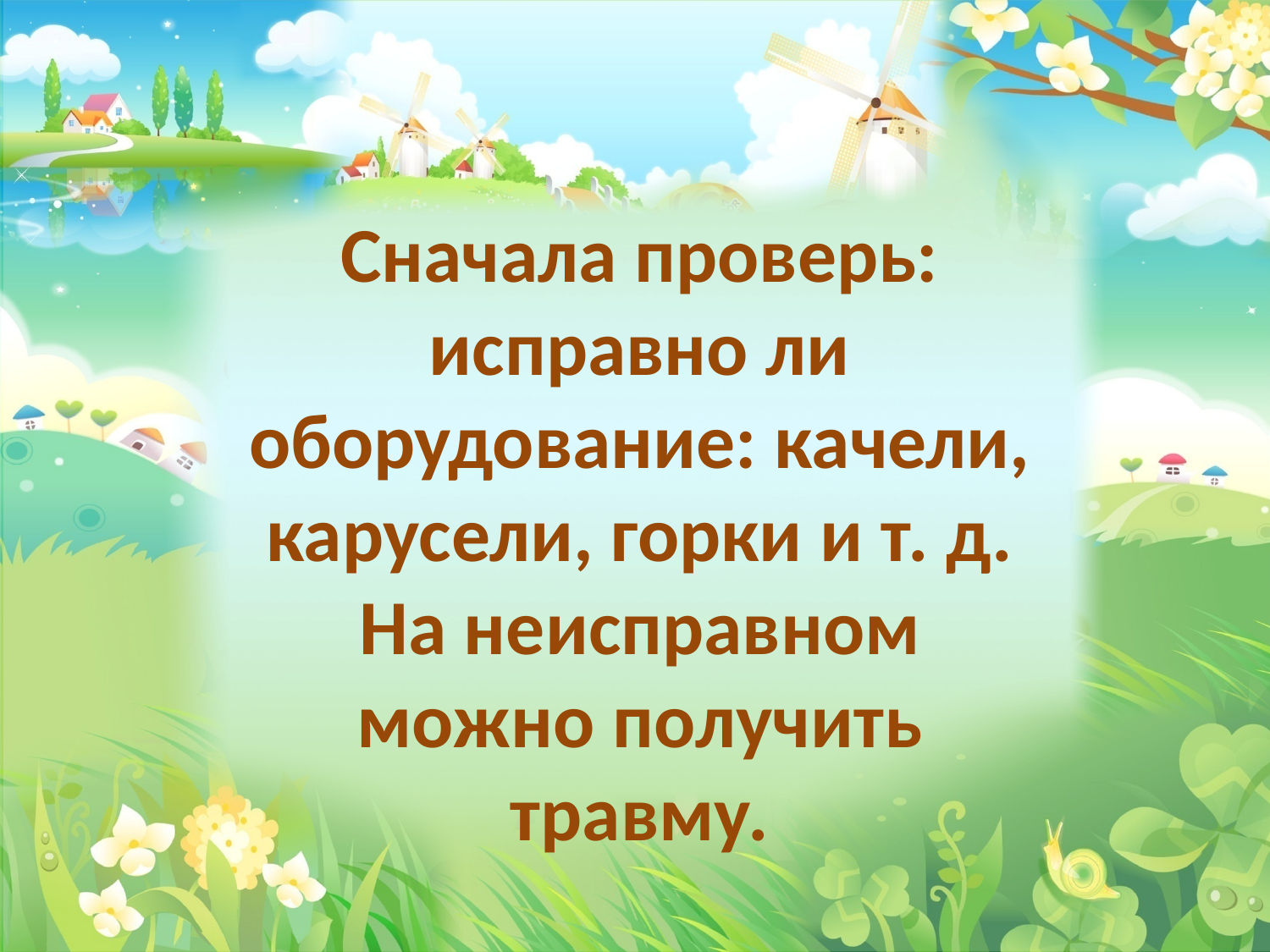

Сначала проверь: исправно ли оборудование: качели, карусели, горки и т. д. На неисправном можно получить травму.